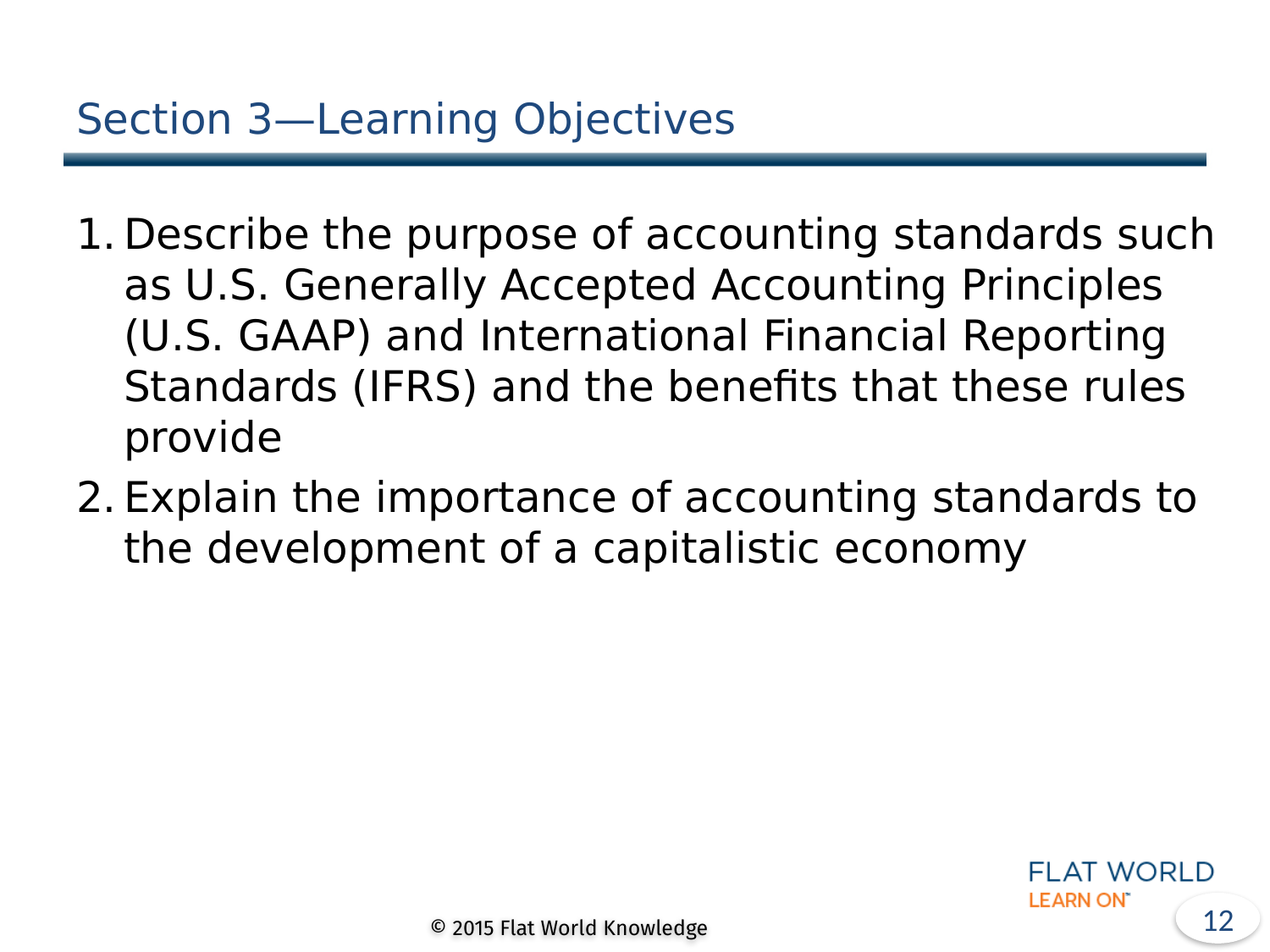

# Section 3—Learning Objectives
Describe the purpose of accounting standards such as U.S. Generally Accepted Accounting Principles (U.S. GAAP) and International Financial Reporting Standards (IFRS) and the benefits that these rules provide
Explain the importance of accounting standards to the development of a capitalistic economy
12
© 2015 Flat World Knowledge